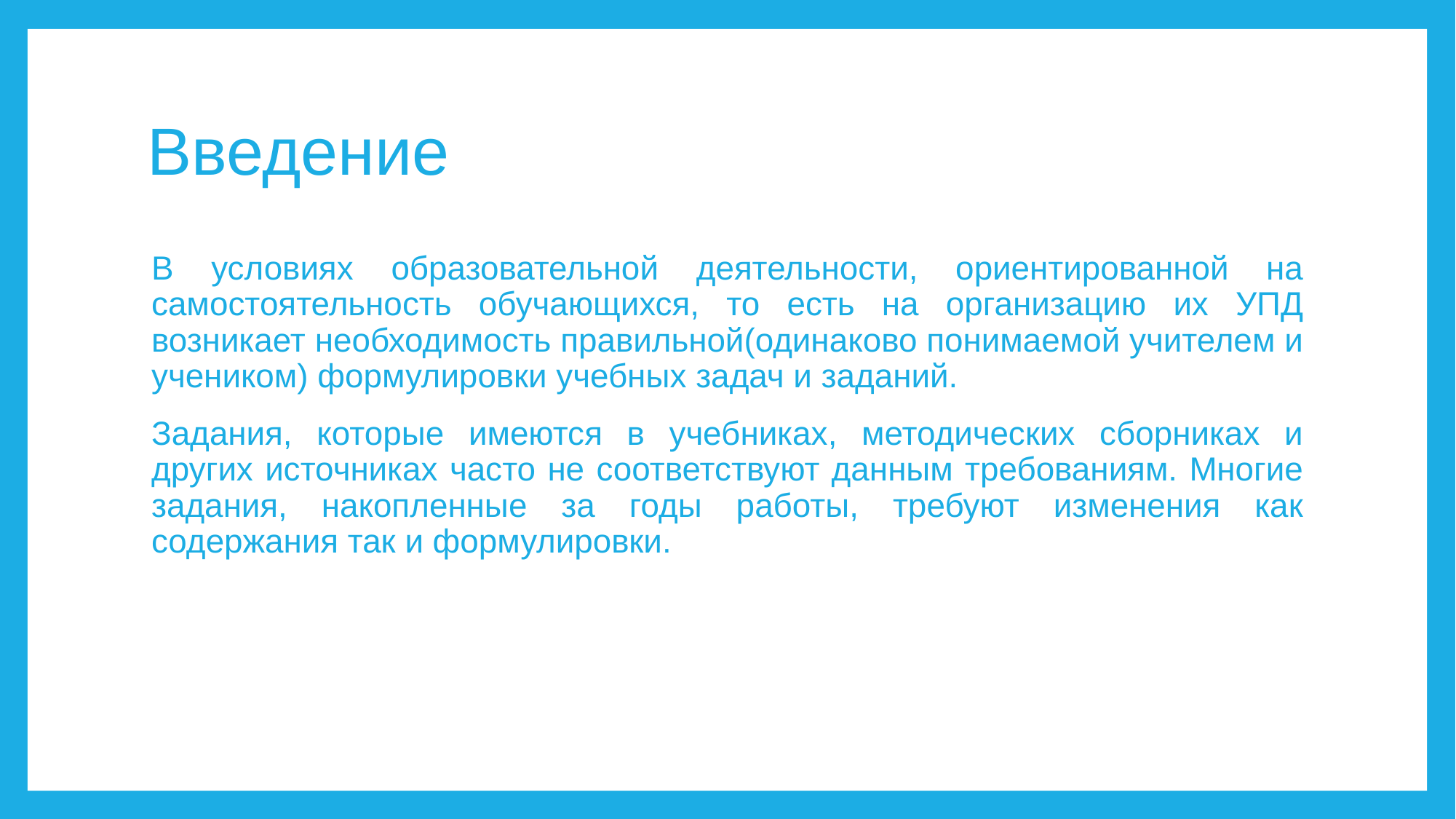

# Введение
В условиях образовательной деятельности, ориентированной на самостоятельность обучающихся, то есть на организацию их УПД возникает необходимость правильной(одинаково понимаемой учителем и учеником) формулировки учебных задач и заданий.
Задания, которые имеются в учебниках, методических сборниках и других источниках часто не соответствуют данным требованиям. Многие задания, накопленные за годы работы, требуют изменения как содержания так и формулировки.